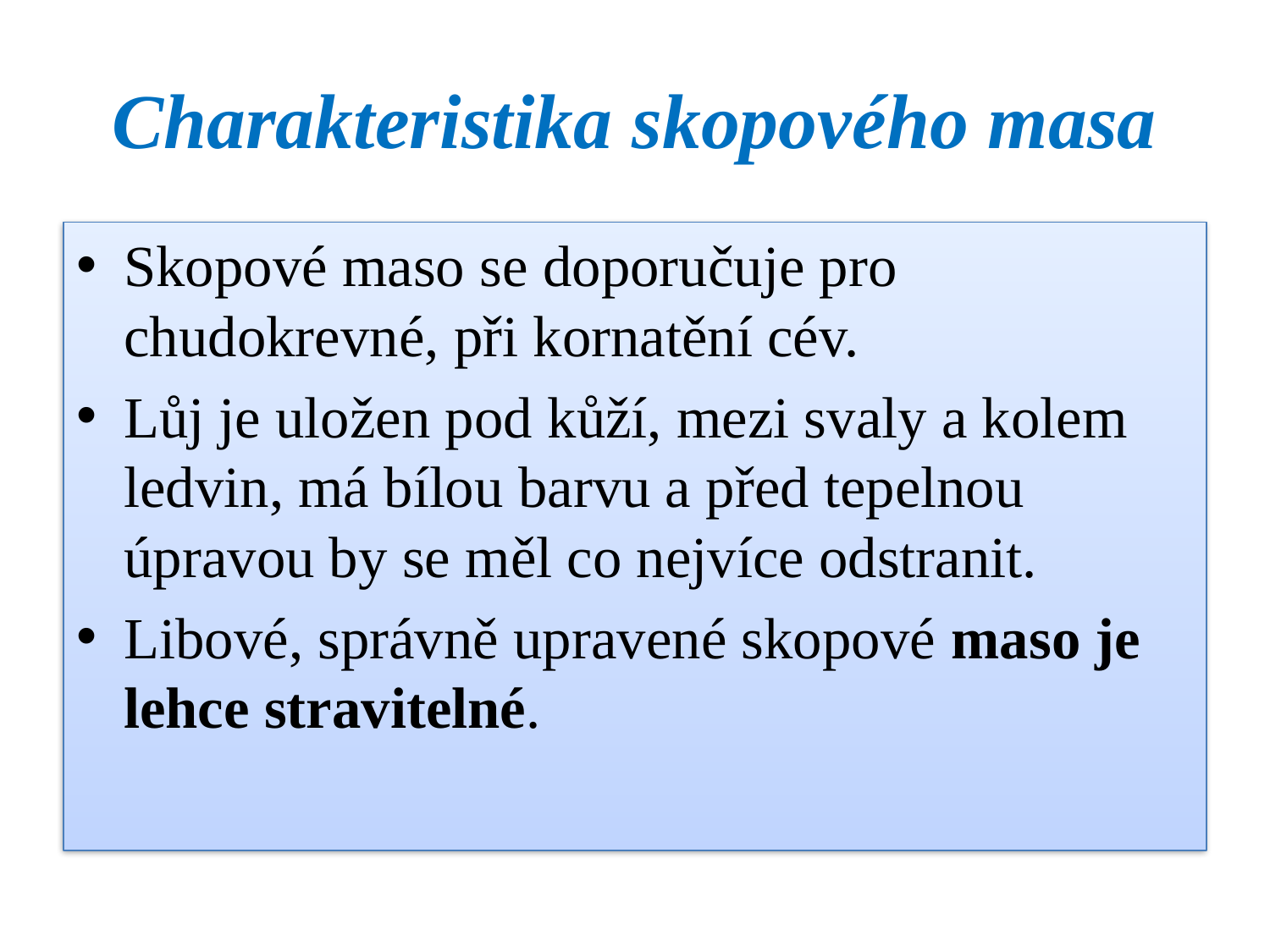

# Charakteristika skopového masa
Skopové maso se doporučuje pro chudokrevné, při kornatění cév.
Lůj je uložen pod kůží, mezi svaly a kolem ledvin, má bílou barvu a před tepelnou úpravou by se měl co nejvíce odstranit.
Libové, správně upravené skopové maso je lehce stravitelné.